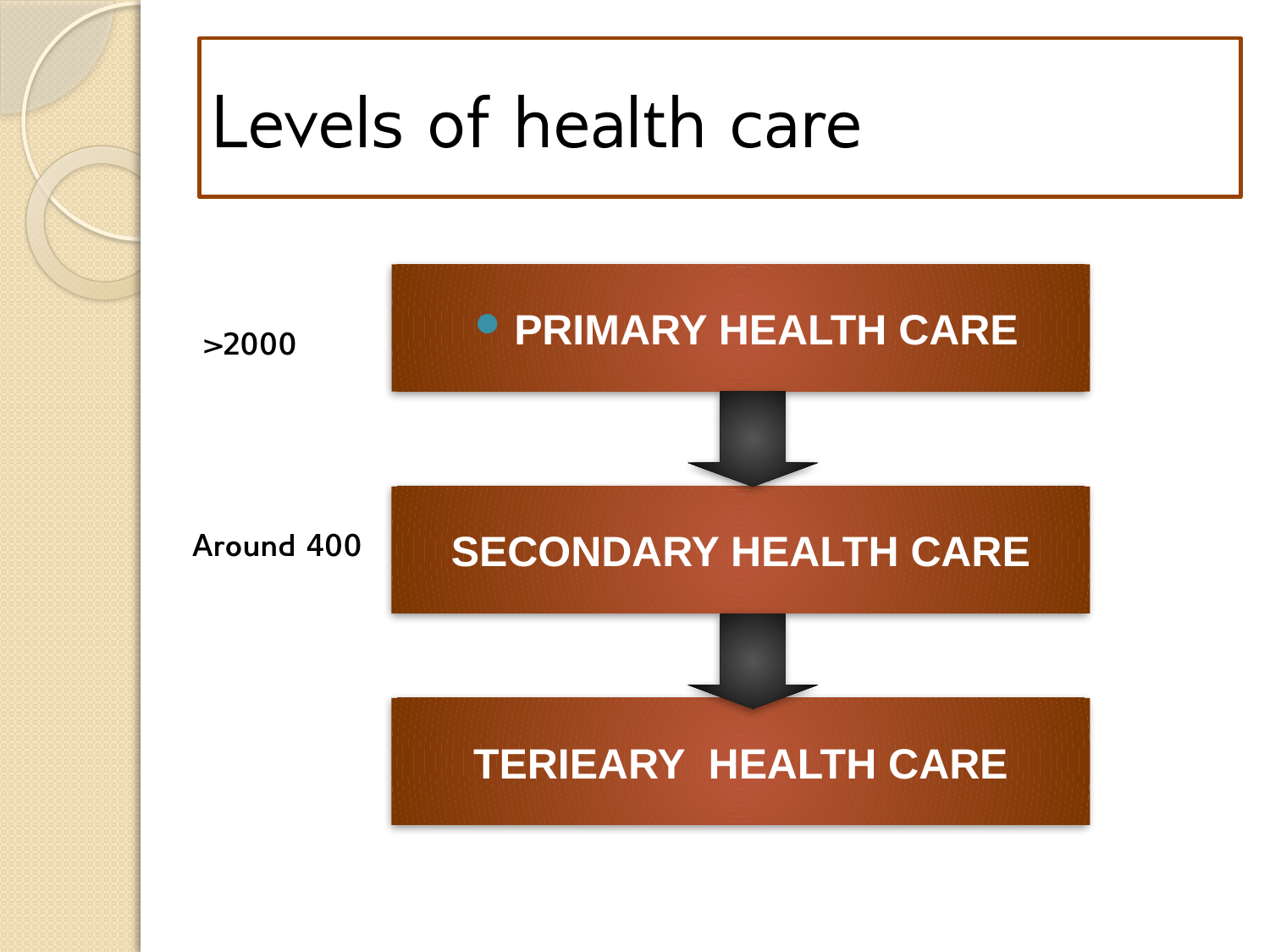

# Levels of health care
PRIMARY HEALTH CARE
>2000

SECONDARY HEALTH CARE
 Around 400

TERIEARY  HEALTH CARE